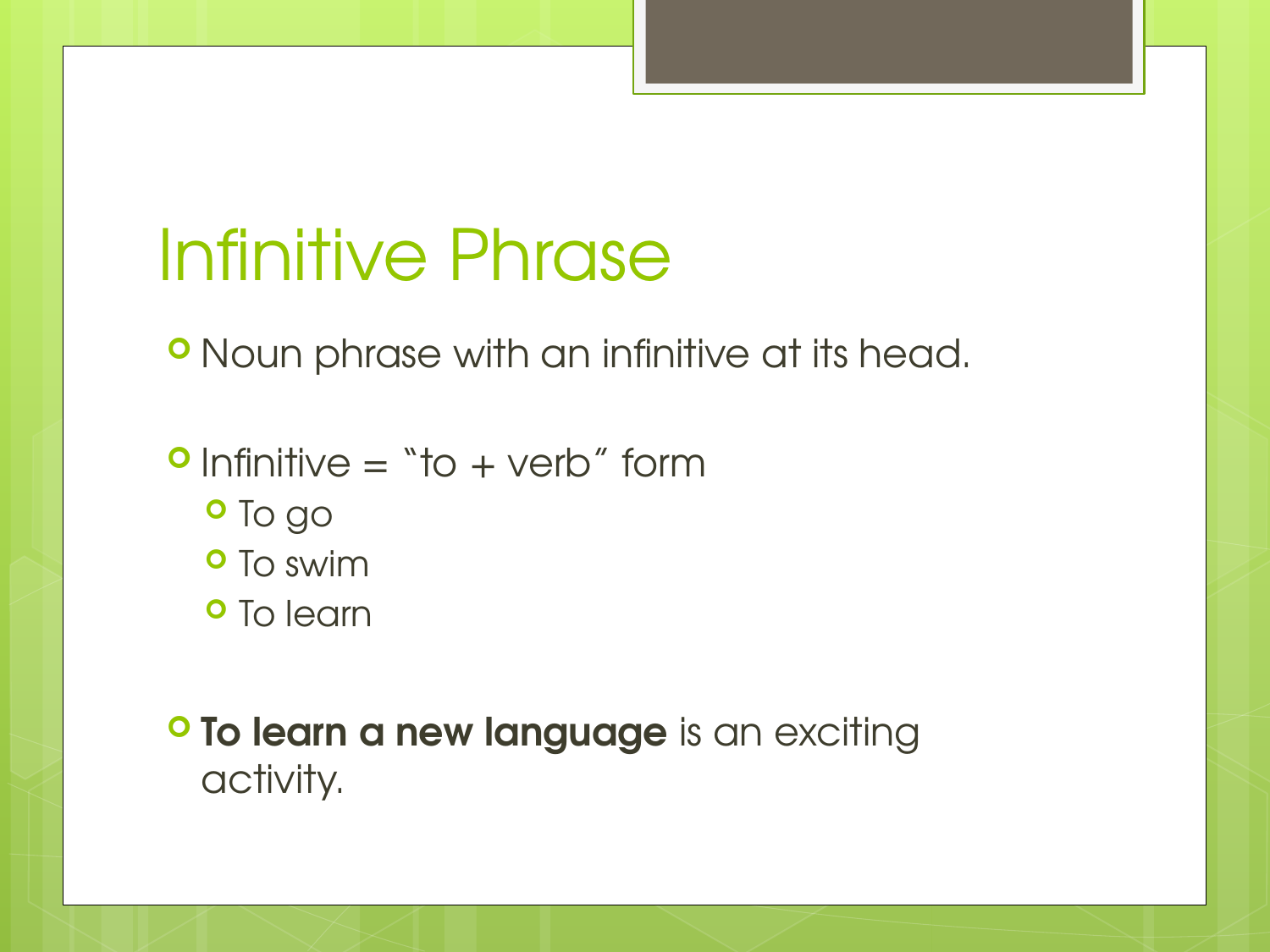

# Infinitive Phrase
Noun phrase with an infinitive at its head.

Infinitive = “to + verb” form
To go
To swim
To learn

To learn a new language is an exciting activity.